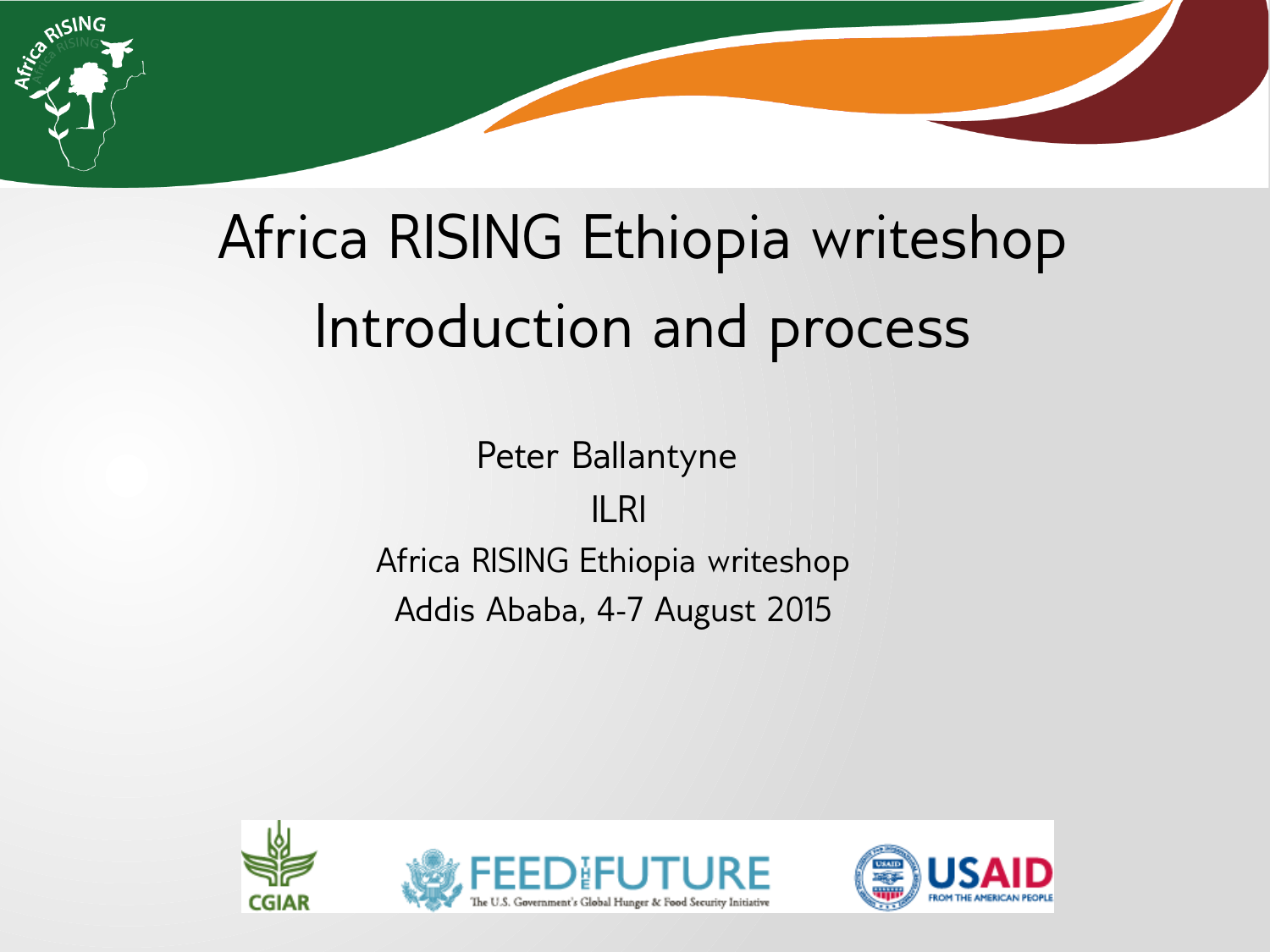

Africa RISING Ethiopia writeshop
Introduction and process
Peter Ballantyne
ILRI
Africa RISING Ethiopia writeshop
Addis Ababa, 4-7 August 2015